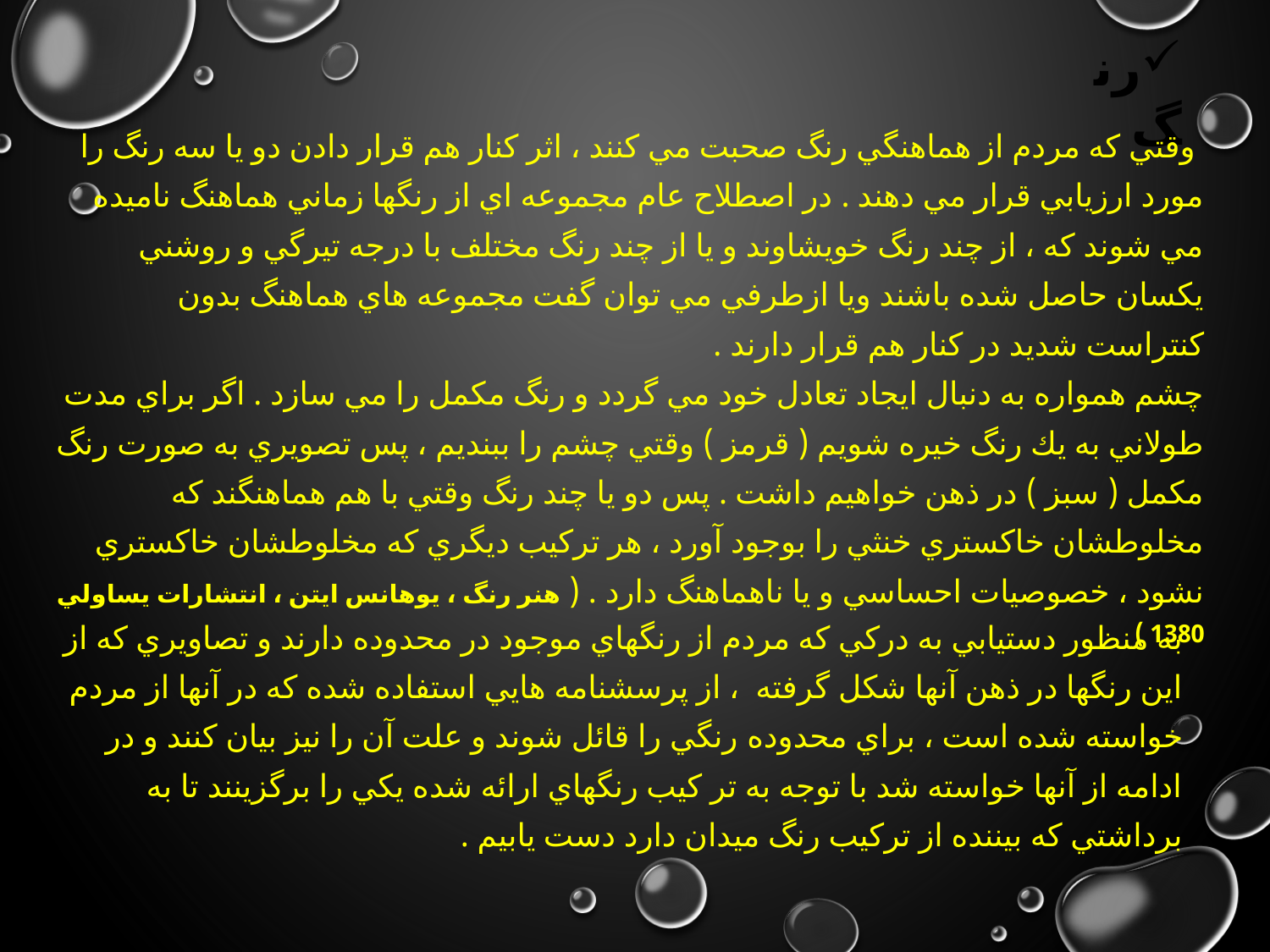

رنگ
 وقتي كه مردم از هماهنگي رنگ صحبت مي كنند ، اثر كنار هم قرار دادن دو يا سه رنگ را مورد ارزيابي قرار مي دهند . در اصطلاح عام مجموعه اي از رنگها زماني هماهنگ ناميده مي شوند كه ، از چند رنگ خويشاوند و يا از چند رنگ مختلف با درجه تيرگي و روشني يكسان حاصل شده باشند ويا ازطرفي مي توان گفت مجموعه هاي هماهنگ بدون كنتراست شديد در كنار هم قرار دارند .
چشم همواره به دنبال ايجاد تعادل خود مي گردد و رنگ مكمل را مي سازد . اگر براي مدت طولاني به يك رنگ خيره شويم ( قرمز ) وقتي چشم را ببنديم ، پس تصويري به صورت رنگ مكمل ( سبز ) در ذهن خواهيم داشت . پس دو يا چند رنگ وقتي با هم هماهنگند كه مخلوطشان خاكستري خنثي را بوجود آورد ، هر تركيب ديگري كه مخلوطشان خاكستري نشود ، خصوصيات احساسي و يا ناهماهنگ دارد . ( هنر رنگ ، يوهانس ايتن ، انتشارات يساولي 1380 )
به منظور دستيابي به دركي كه مردم از رنگهاي موجود در محدوده دارند و تصاويري كه از اين رنگها در ذهن آنها شكل گرفته  ، از پرسشنامه هايي استفاده شده كه در آنها از مردم خواسته شده است ، براي محدوده رنگي را قائل شوند و علت آن را نيز بيان كنند و در ادامه از آنها خواسته شد با توجه به تر كيب رنگهاي ارائه شده يكي را برگزينند تا به برداشتي كه بيننده از تركيب رنگ ميدان دارد دست يابيم .